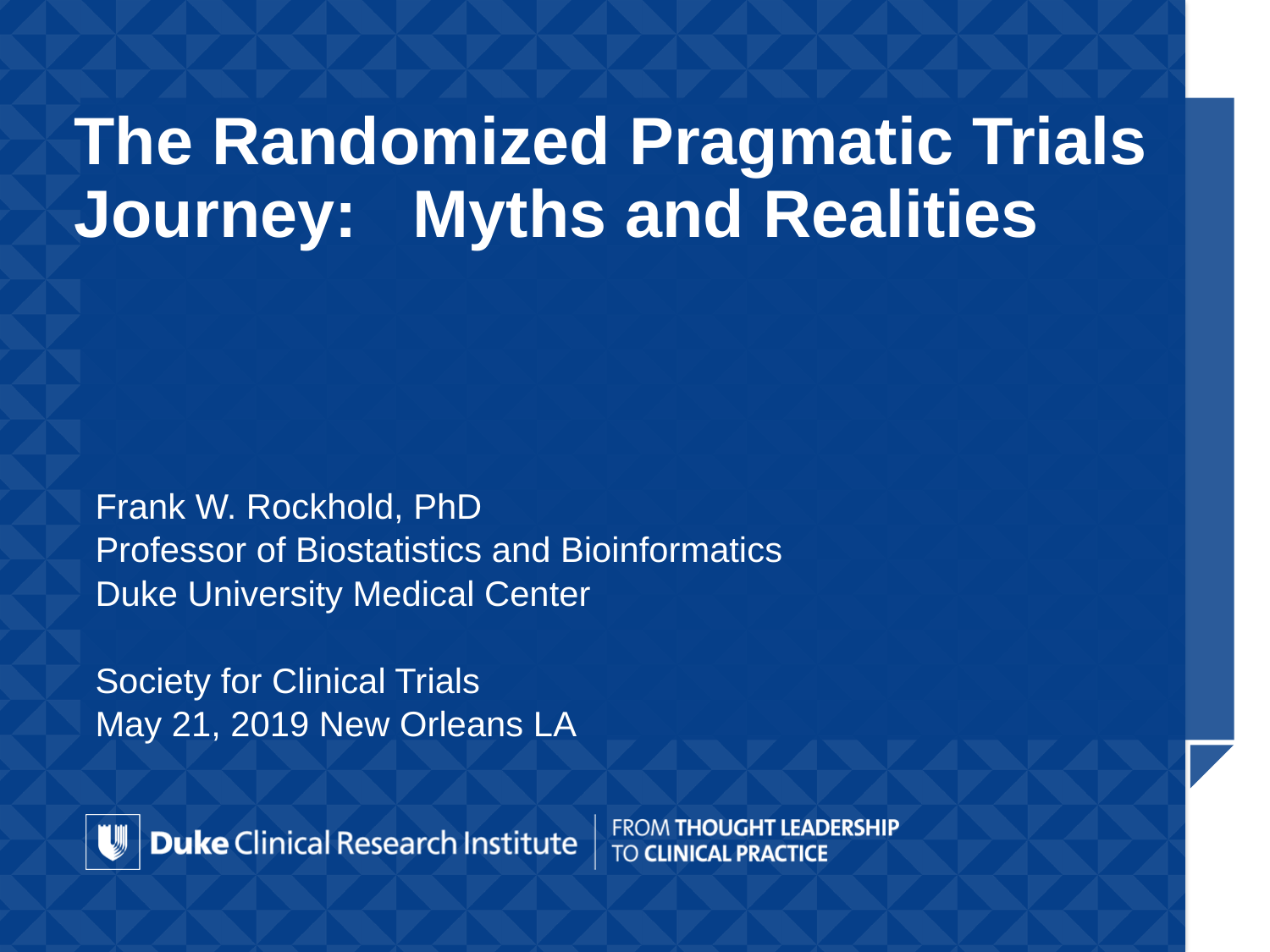

# The Randomized Pragmatic Trials Journey:   Myths and Realities
Frank W. Rockhold, PhD
Professor of Biostatistics and Bioinformatics
Duke University Medical Center

Society for Clinical Trials
May 21, 2019 New Orleans LA